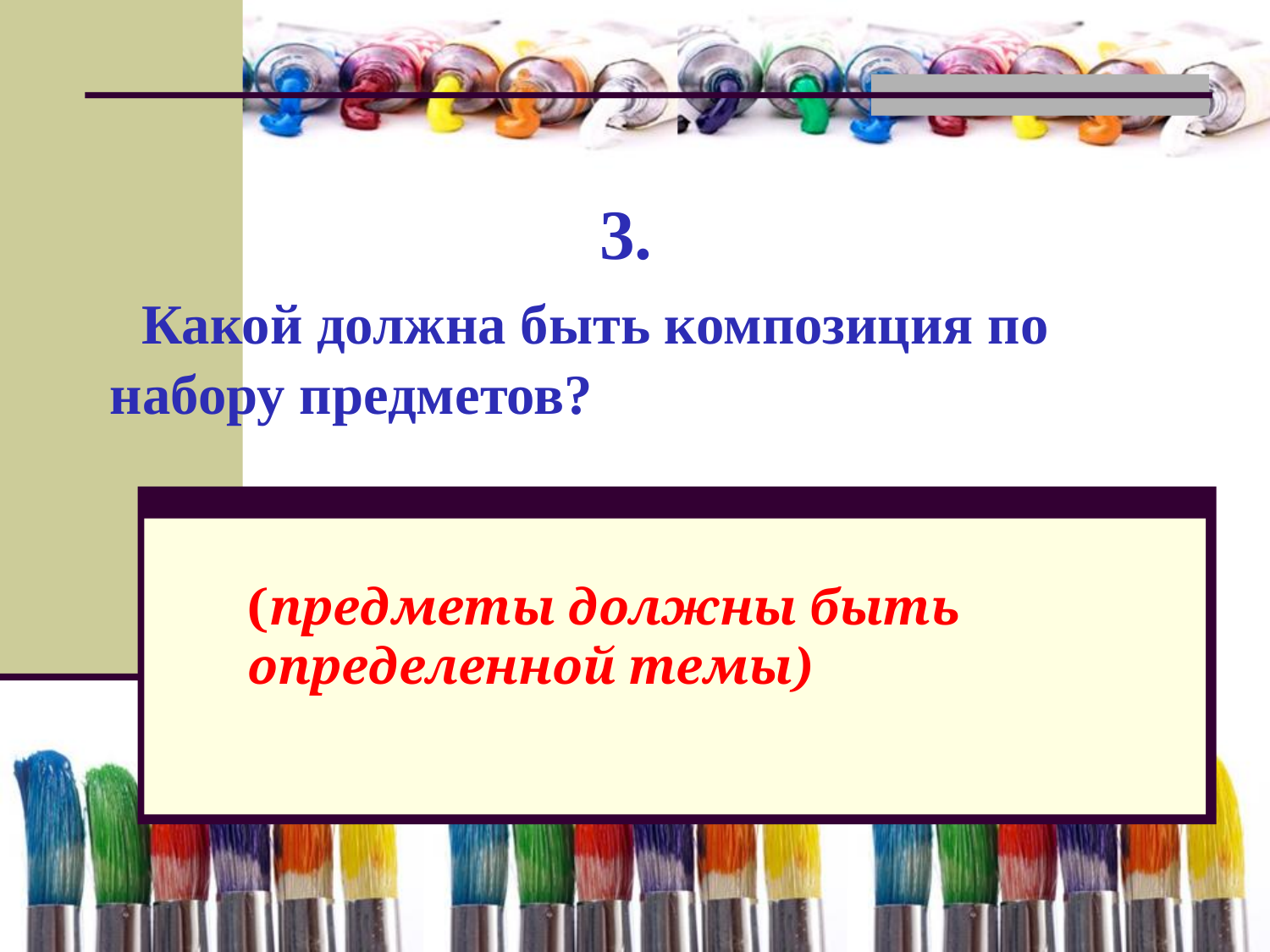

3.
  Какой должна быть композиция по набору предметов?
(предметы должны быть определенной темы)